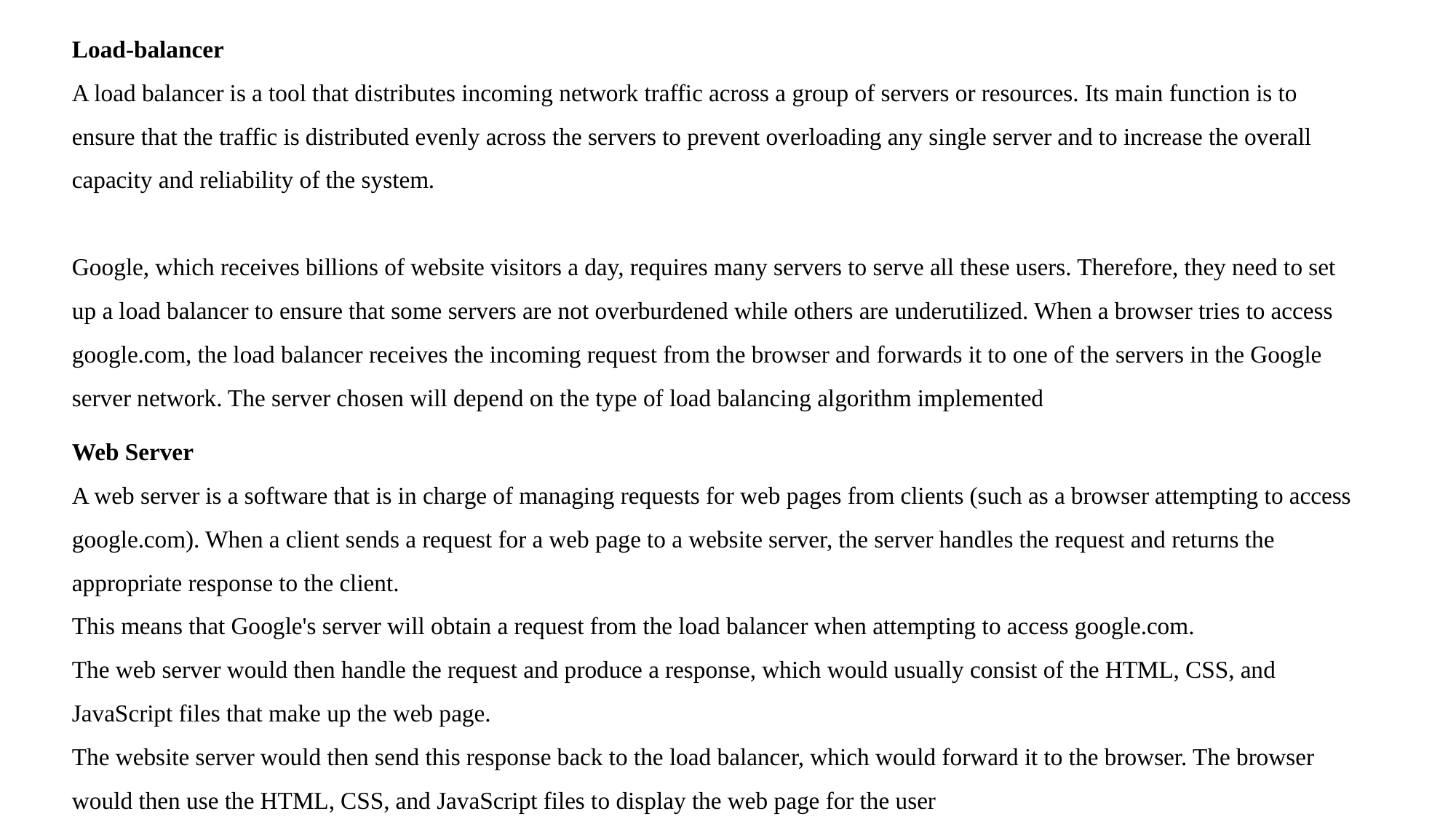

Load-balancer
A load balancer is a tool that distributes incoming network traffic across a group of servers or resources. Its main function is to ensure that the traffic is distributed evenly across the servers to prevent overloading any single server and to increase the overall capacity and reliability of the system.

Google, which receives billions of website visitors a day, requires many servers to serve all these users. Therefore, they need to set up a load balancer to ensure that some servers are not overburdened while others are underutilized. When a browser tries to access google.com, the load balancer receives the incoming request from the browser and forwards it to one of the servers in the Google server network. The server chosen will depend on the type of load balancing algorithm implemented
Web Server
A web server is a software that is in charge of managing requests for web pages from clients (such as a browser attempting to access google.com). When a client sends a request for a web page to a website server, the server handles the request and returns the appropriate response to the client.
This means that Google's server will obtain a request from the load balancer when attempting to access google.com.
The web server would then handle the request and produce a response, which would usually consist of the HTML, CSS, and JavaScript files that make up the web page.
The website server would then send this response back to the load balancer, which would forward it to the browser. The browser would then use the HTML, CSS, and JavaScript files to display the web page for the user